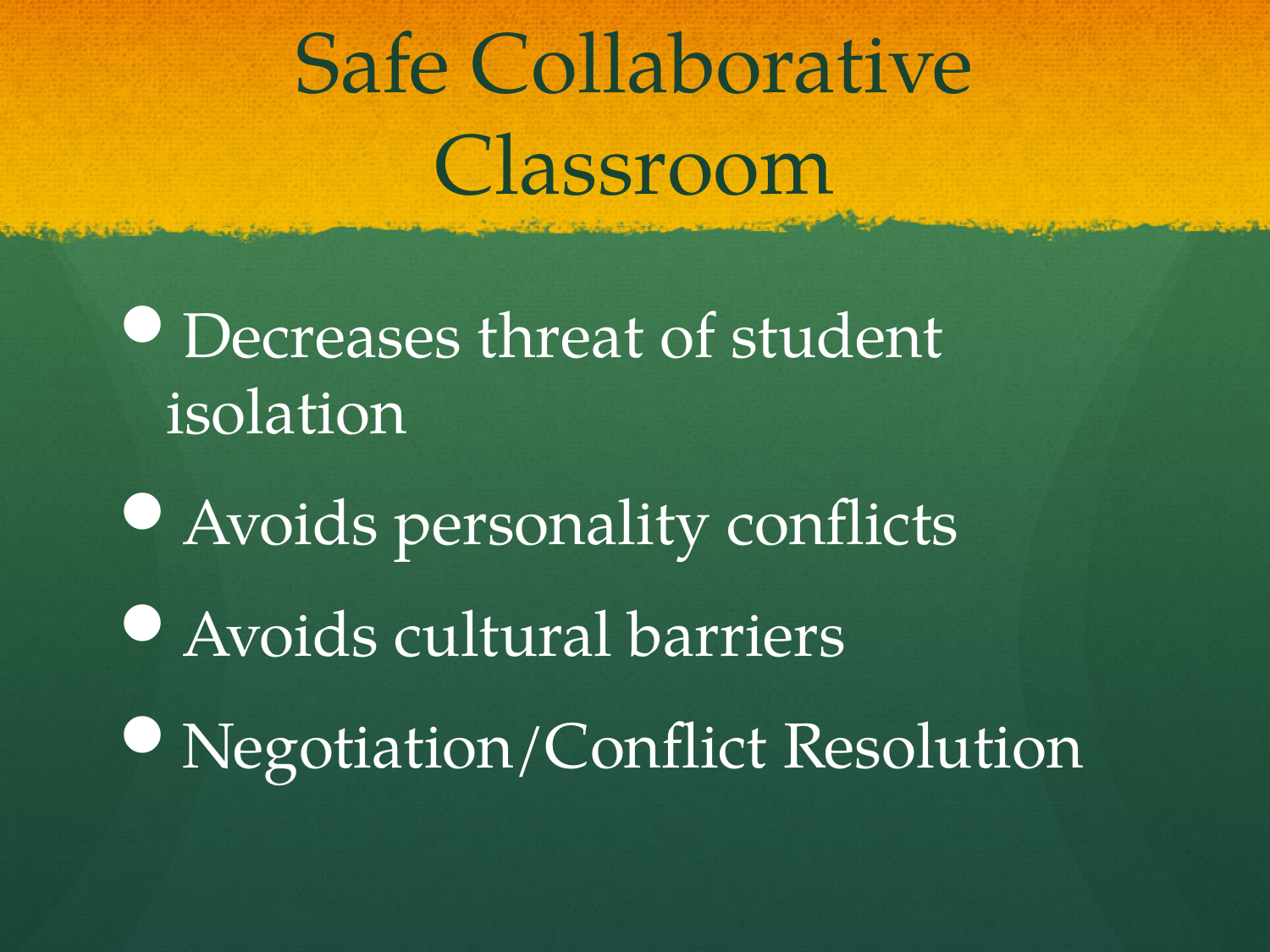

# Safe Collaborative Classroom
Decreases threat of student isolation
Avoids personality conflicts
Avoids cultural barriers
Negotiation/Conflict Resolution